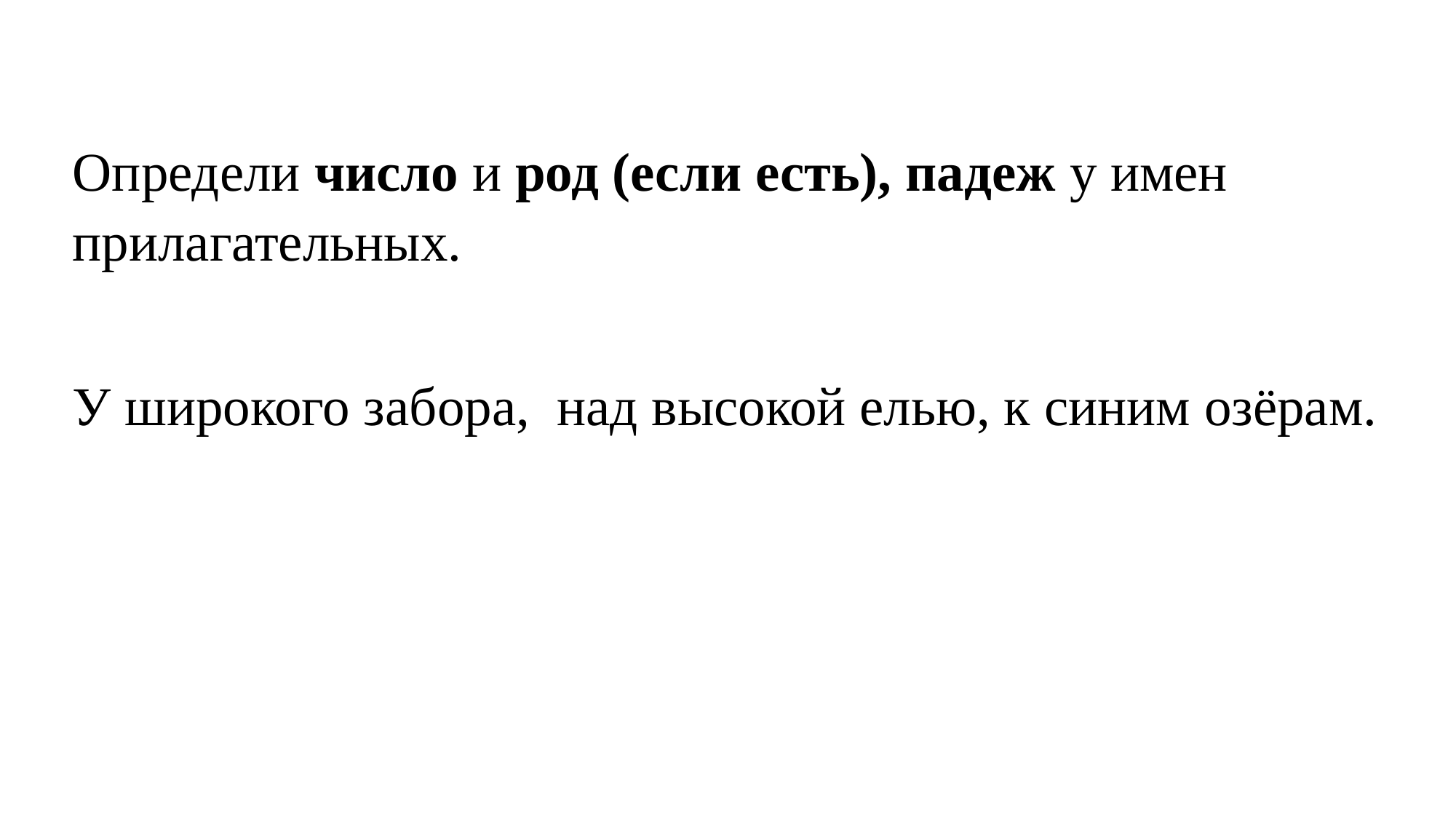

Определи число и род (если есть), падеж у имен прилагательных.

У широкого забора,  над высокой елью, к синим озёрам.